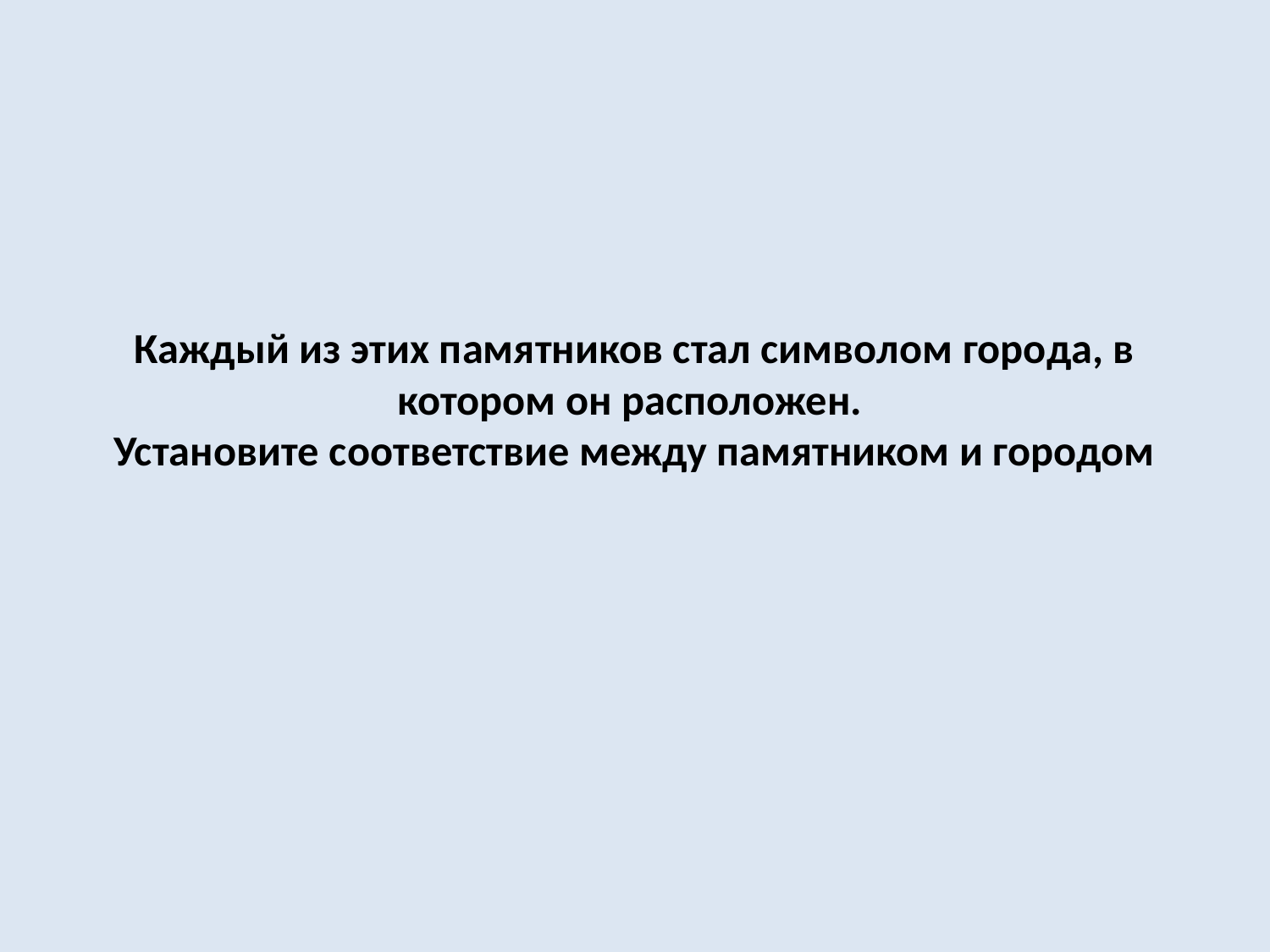

# Каждый из этих памятников стал символом города, в котором он расположен. Установите соответствие между памятником и городом